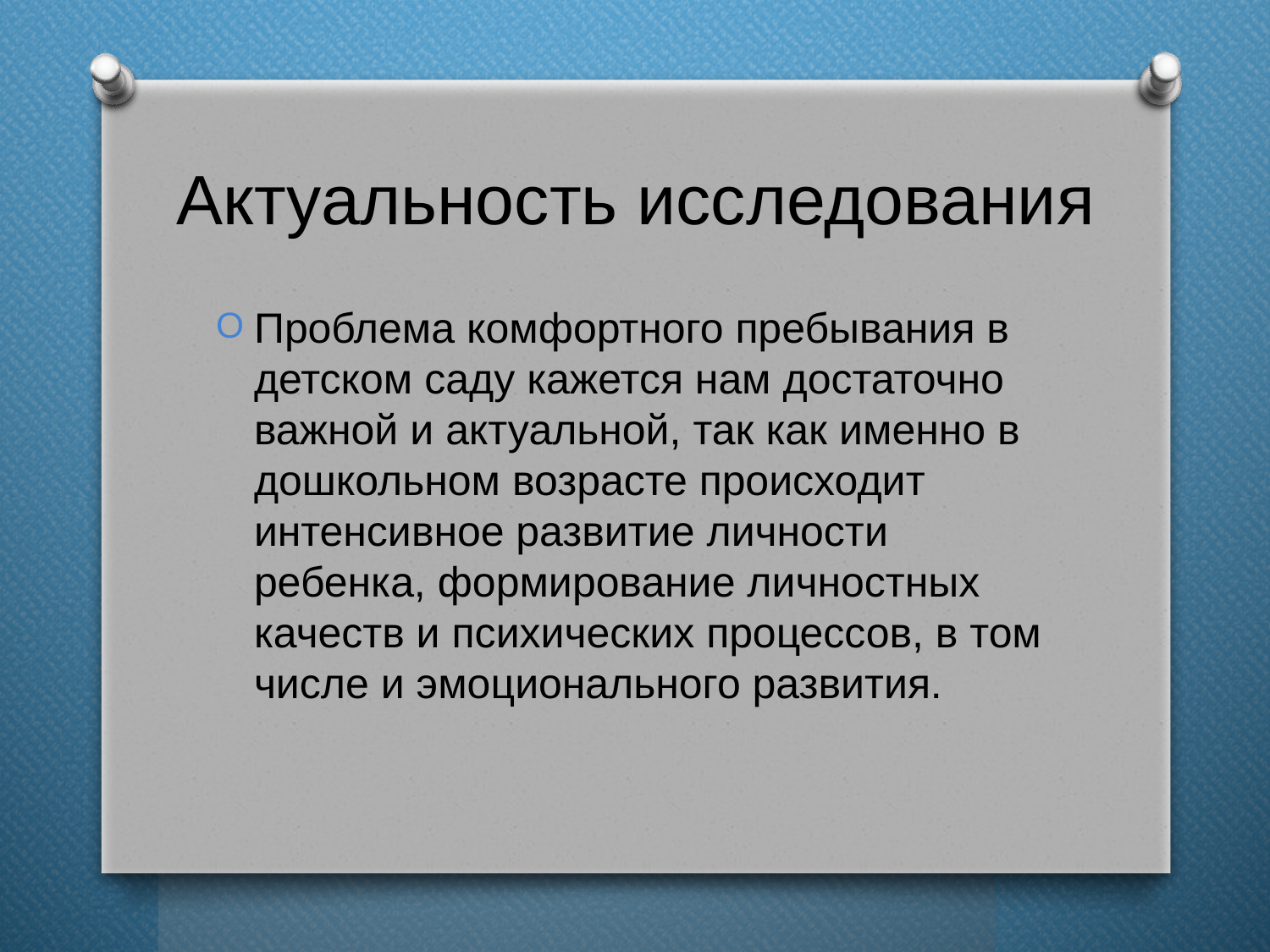

# Актуальность исследования
Проблема комфортного пребывания в детском саду кажется нам достаточно важной и актуальной, так как именно в дошкольном возрасте происходит интенсивное развитие личности ребенка, формирование личностных качеств и психических процессов, в том числе и эмоционального развития.